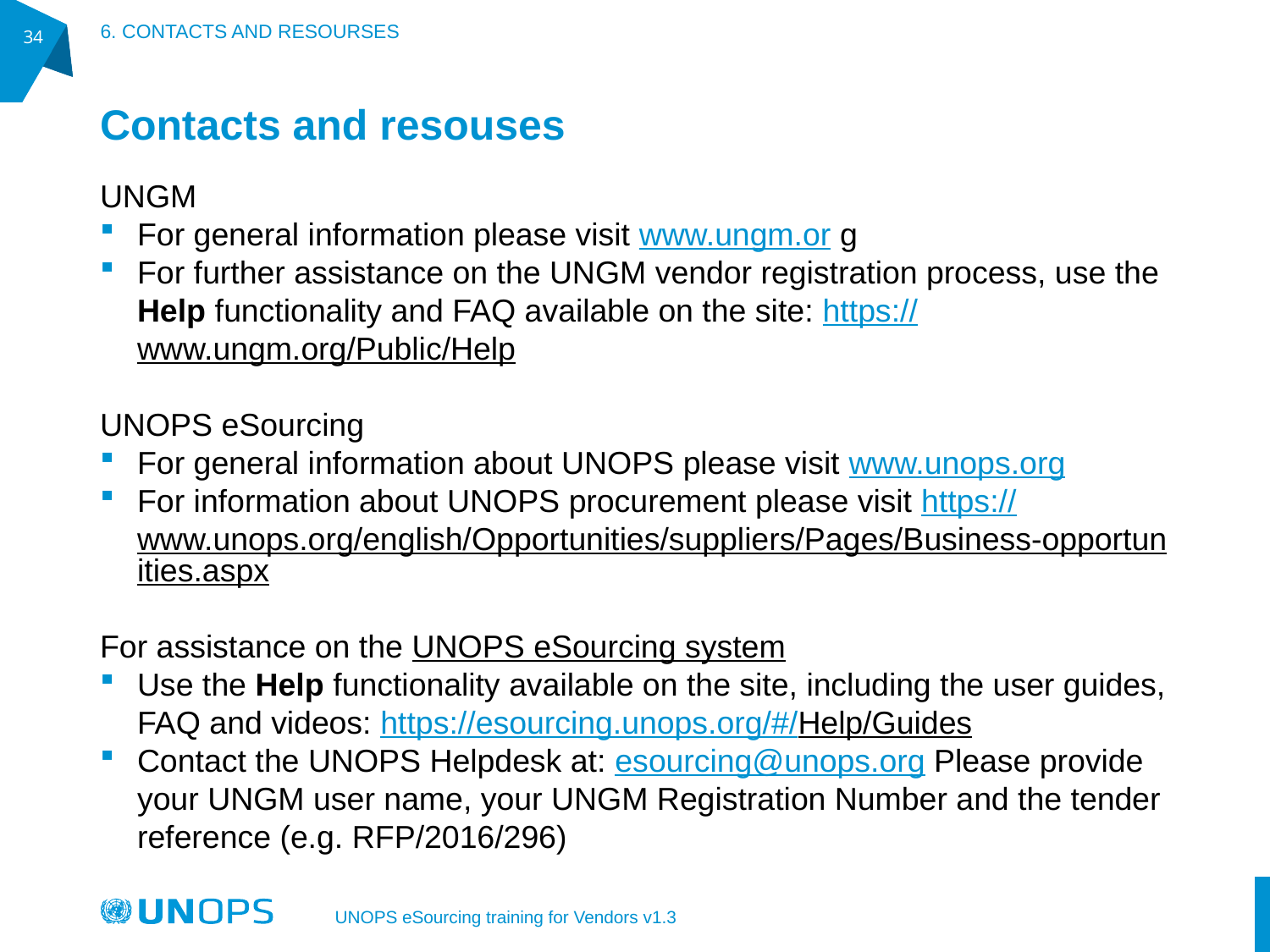

6. CONTACTS AND RESOURSES
34
# Contacts and resouses
UNGM
For general information please visit www.ungm.or g
For further assistance on the UNGM vendor registration process, use the Help functionality and FAQ available on the site: https://www.ungm.org/Public/Help

UNOPS eSourcing
For general information about UNOPS please visit www.unops.org
For information about UNOPS procurement please visit https://www.unops.org/english/Opportunities/suppliers/Pages/Business-opportunities.aspx
For assistance on the UNOPS eSourcing system
Use the Help functionality available on the site, including the user guides, FAQ and videos: https://esourcing.unops.org/#/Help/Guides
Contact the UNOPS Helpdesk at: esourcing@unops.org Please provide your UNGM user name, your UNGM Registration Number and the tender reference (e.g. RFP/2016/296)

UNOPS eSourcing training for Vendors v1.3